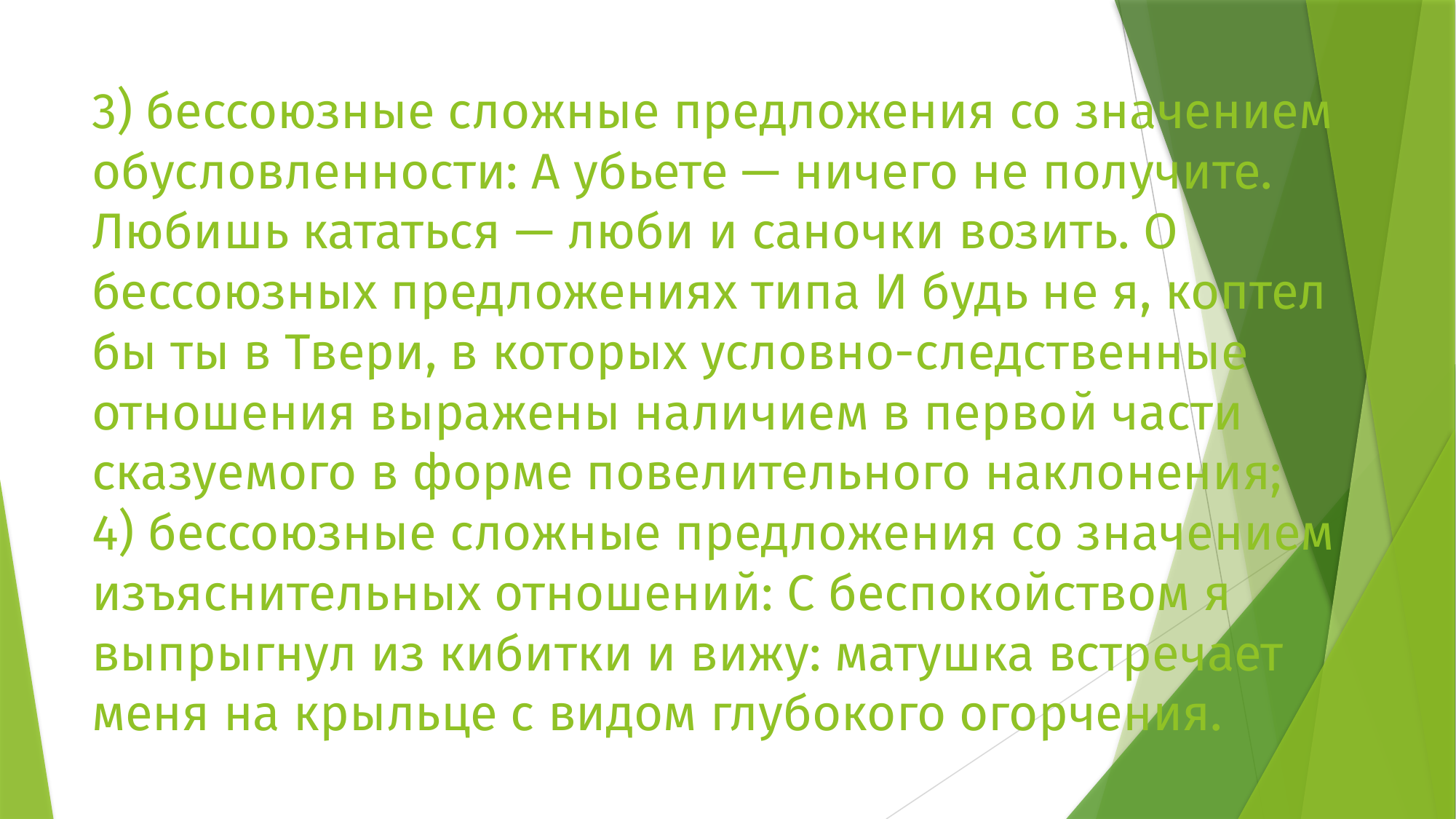

# 3) бессоюзные сложные предложения со значением обусловленности: А убьете — ничего не получите. Любишь кататься — люби и саночки возить. О бессоюзных предложениях типа И будь не я, коптел бы ты в Твери, в которых условно-следственные отношения выражены наличием в первой части сказуемого в форме повелительного наклонения; 4) бессоюзные сложные предложения со значением изъяснительных отношений: С беспокойством я выпрыгнул из кибитки и вижу: матушка встречает меня на крыльце с видом глубокого огорчения.